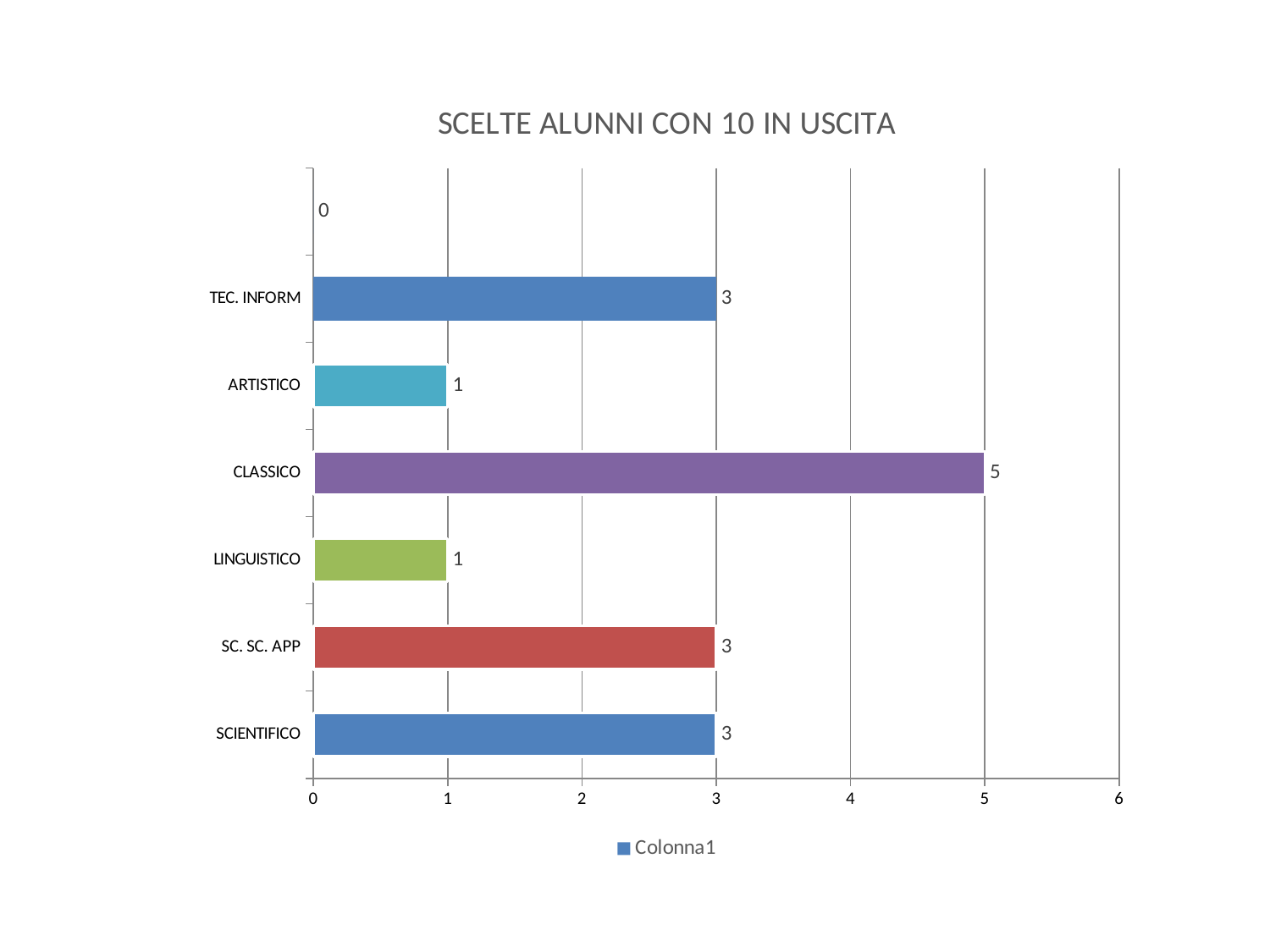

### Chart: SCELTE ALUNNI CON 10 IN USCITA

| Category | Colonna1 |
|---|---|
| SCIENTIFICO | 3.0 |
| SC. SC. APP | 3.0 |
| LINGUISTICO | 1.0 |
| CLASSICO | 5.0 |
| ARTISTICO | 1.0 |
| TEC. INFORM | 3.0 |